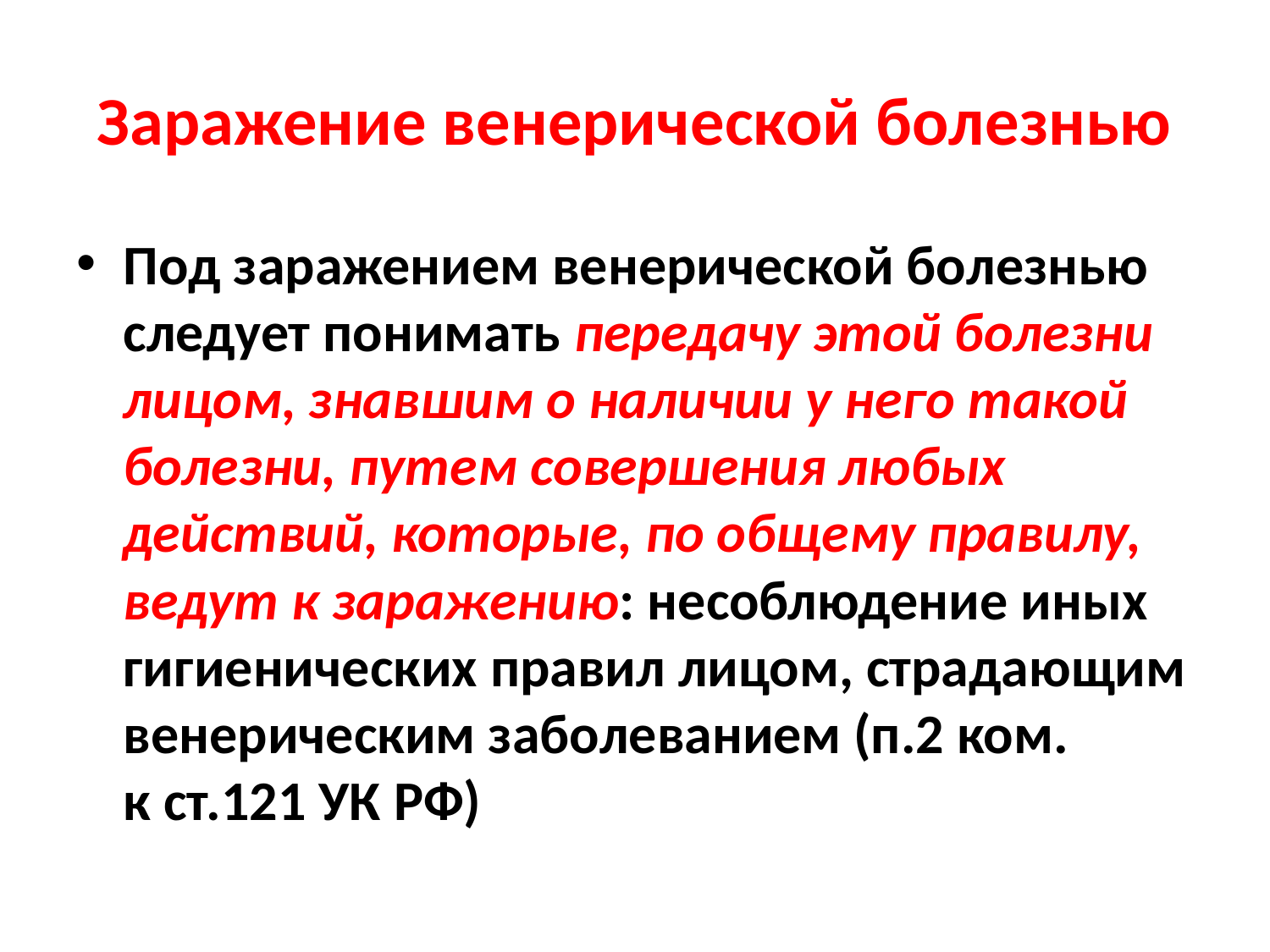

# Заражение венерической болезнью
Под заражением венерической болезнью следует понимать передачу этой болезни
лицом, знавшим о наличии у него такой болезни, путем совершения любых
действий, которые, по общему правилу, ведут к заражению: несоблюдение иных гигиенических правил лицом, страдающим венерическим заболеванием (п.2 ком.
к ст.121 УК РФ)